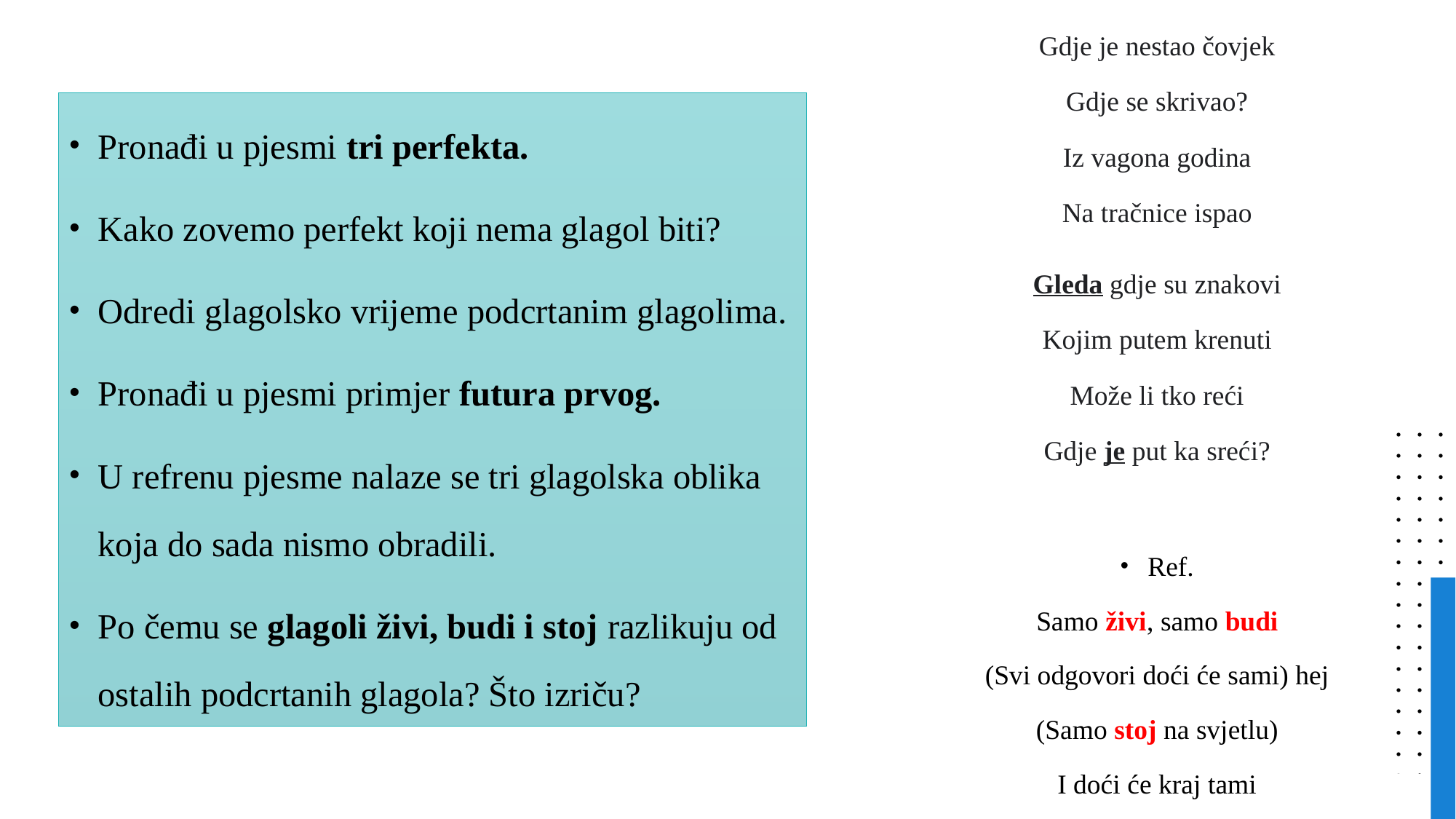

Gdje je nestao čovjek
Gdje se skrivao?
Iz vagona godina
Na tračnice ispao
Gleda gdje su znakovi
Kojim putem krenuti
Može li tko reći
Gdje je put ka sreći?

Ref.
Samo živi, samo budi
(Svi odgovori doći će sami) hej
(Samo stoj na svjetlu)
I doći će kraj tami
Pronađi u pjesmi tri perfekta.
Kako zovemo perfekt koji nema glagol biti?
Odredi glagolsko vrijeme podcrtanim glagolima.
Pronađi u pjesmi primjer futura prvog.
U refrenu pjesme nalaze se tri glagolska oblika koja do sada nismo obradili.
Po čemu se glagoli živi, budi i stoj razlikuju od ostalih podcrtanih glagola? Što izriču?